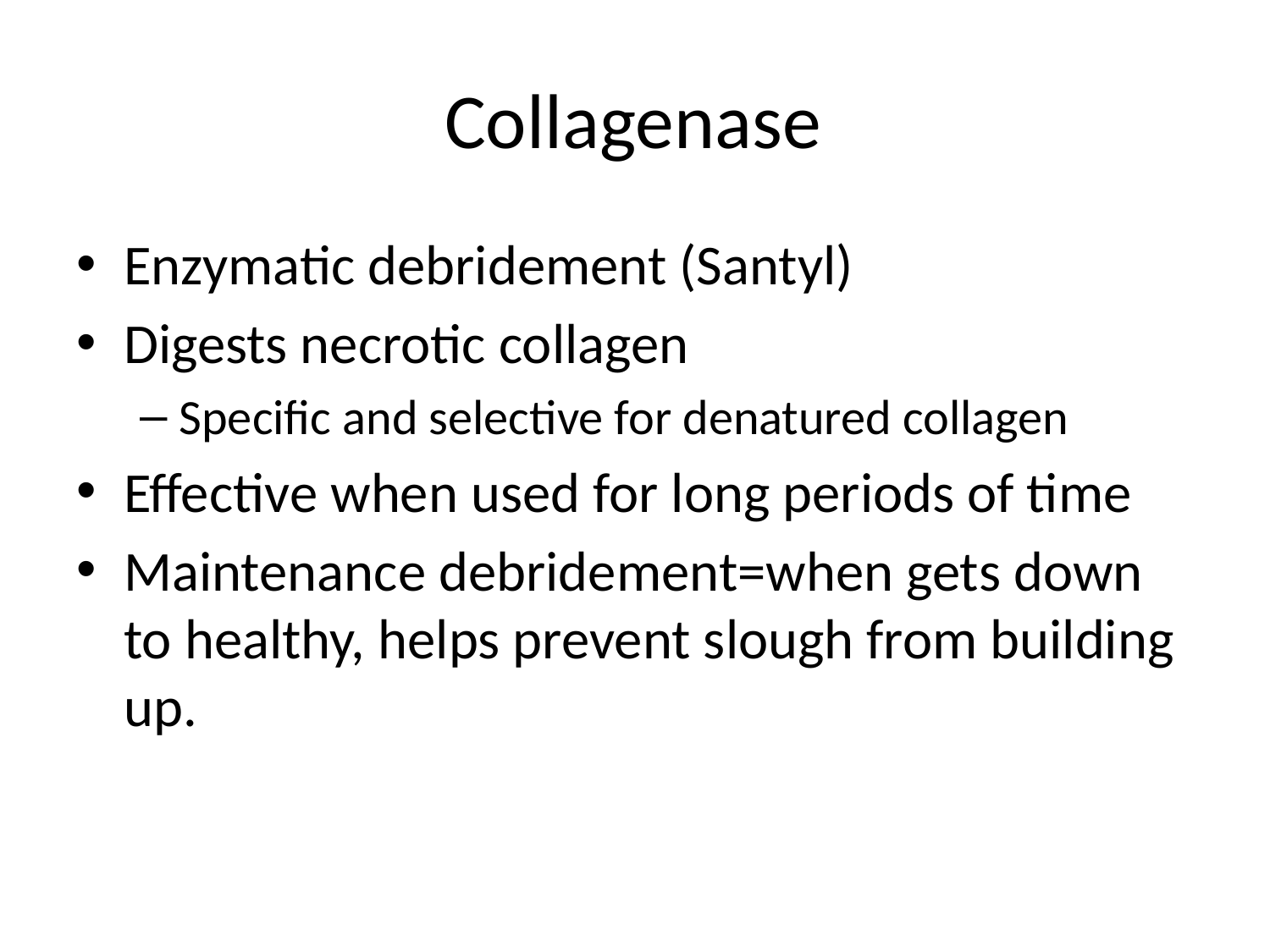

# Collagenase
Enzymatic debridement (Santyl)
Digests necrotic collagen
Specific and selective for denatured collagen
Effective when used for long periods of time
Maintenance debridement=when gets down to healthy, helps prevent slough from building up.